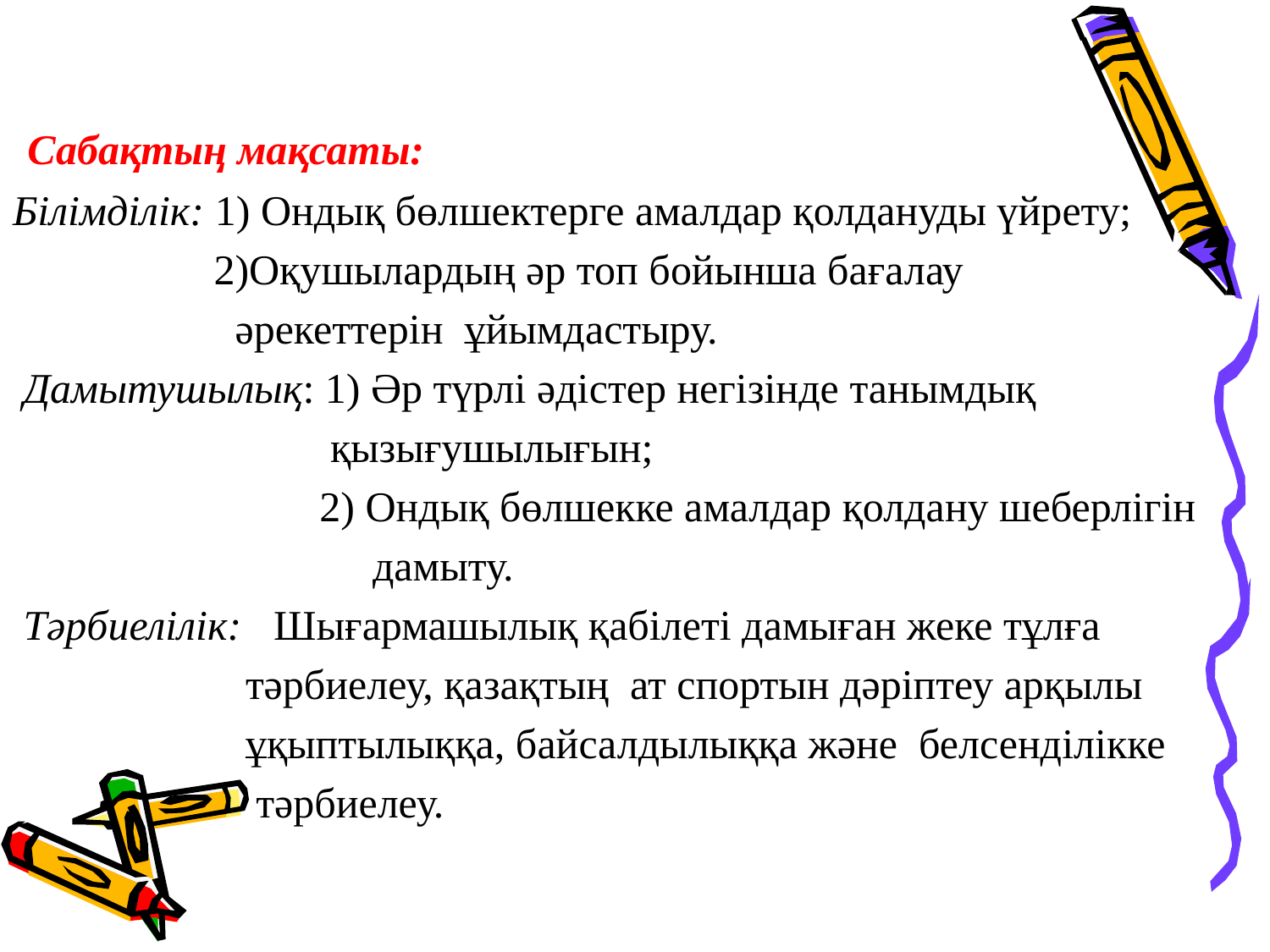

Сабақтың мақсаты:
Білімділік: 1) Ондық бөлшектерге амалдар қолдануды үйрету;
                   2)Оқушылардың әр топ бойынша бағалау
                     әрекеттерін  ұйымдастыру.
 Дамытушылық: 1) Әр түрлі әдістер негізінде танымдық
                              қызығушылығын;
                             2) Ондық бөлшекке амалдар қолдану шеберлігін
                                  дамыту.
 Тәрбиелілік:   Шығармашылық қабілеті дамыған жеке тұлға
                      тәрбиелеу, қазақтың  ат спортын дәріптеу арқылы
                      ұқыптылыққа, байсалдылыққа және  белсенділікке
                       тәрбиелеу.